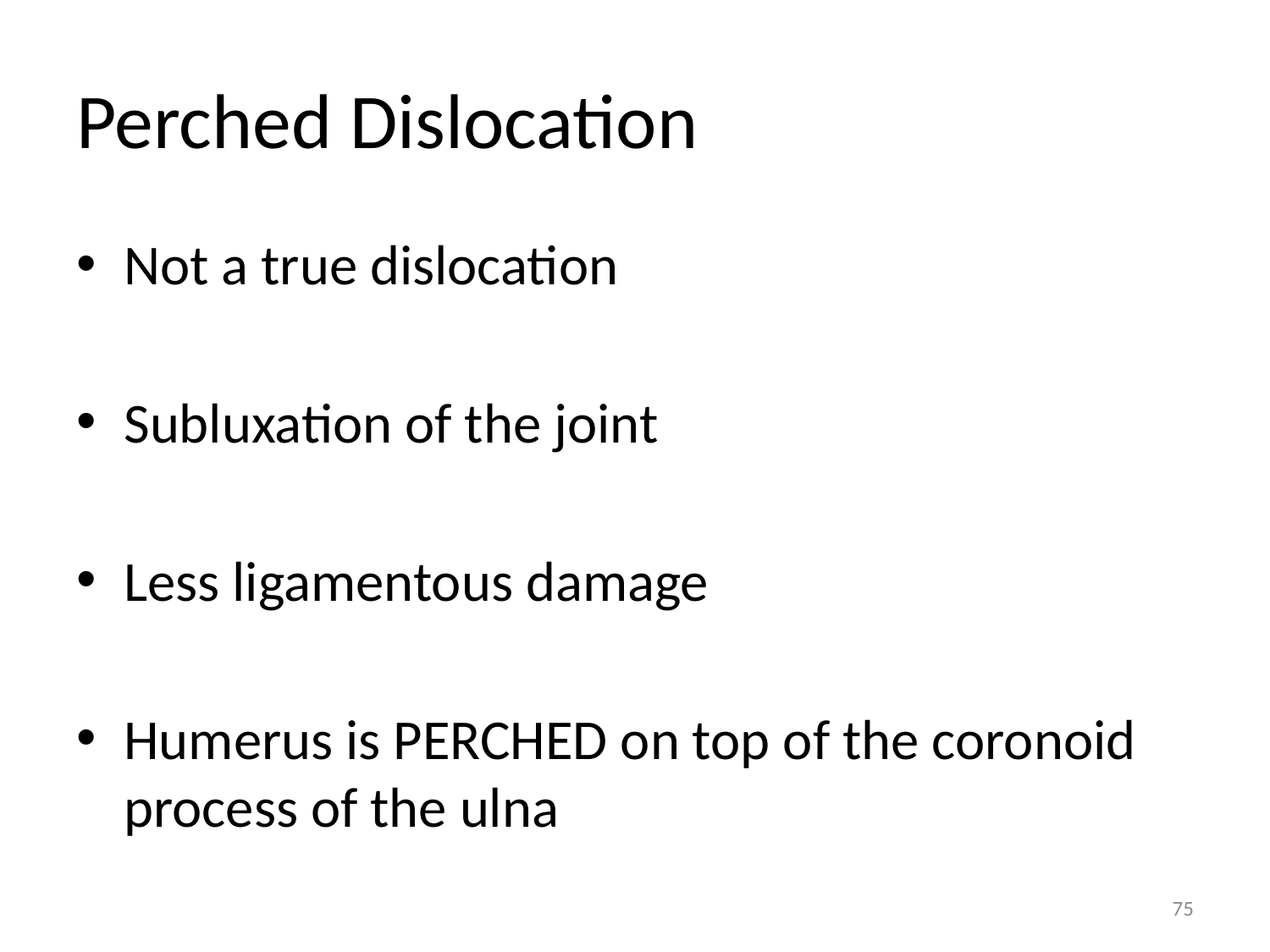

# Perched Dislocation
Not a true dislocation

Subluxation of the joint

Less ligamentous damage

Humerus is PERCHED on top of the coronoid process of the ulna
75